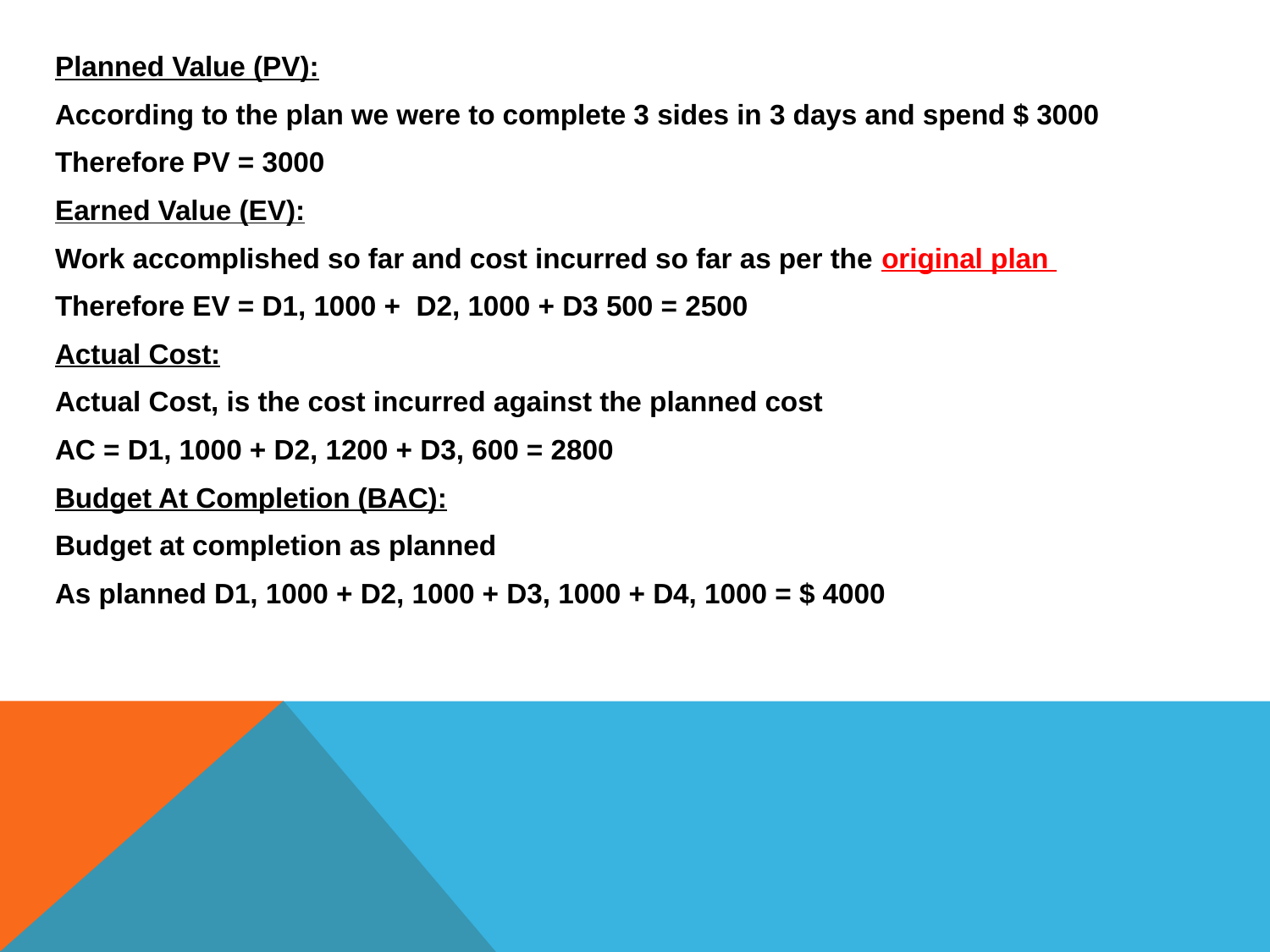

Planned Value (PV):
According to the plan we were to complete 3 sides in 3 days and spend $ 3000
Therefore PV = 3000
Earned Value (EV):
Work accomplished so far and cost incurred so far as per the original plan
Therefore EV = D1, 1000 +  D2, 1000 + D3 500 = 2500
Actual Cost:
Actual Cost, is the cost incurred against the planned cost
AC = D1, 1000 + D2, 1200 + D3, 600 = 2800
Budget At Completion (BAC):
Budget at completion as planned
As planned D1, 1000 + D2, 1000 + D3, 1000 + D4, 1000 = $ 4000